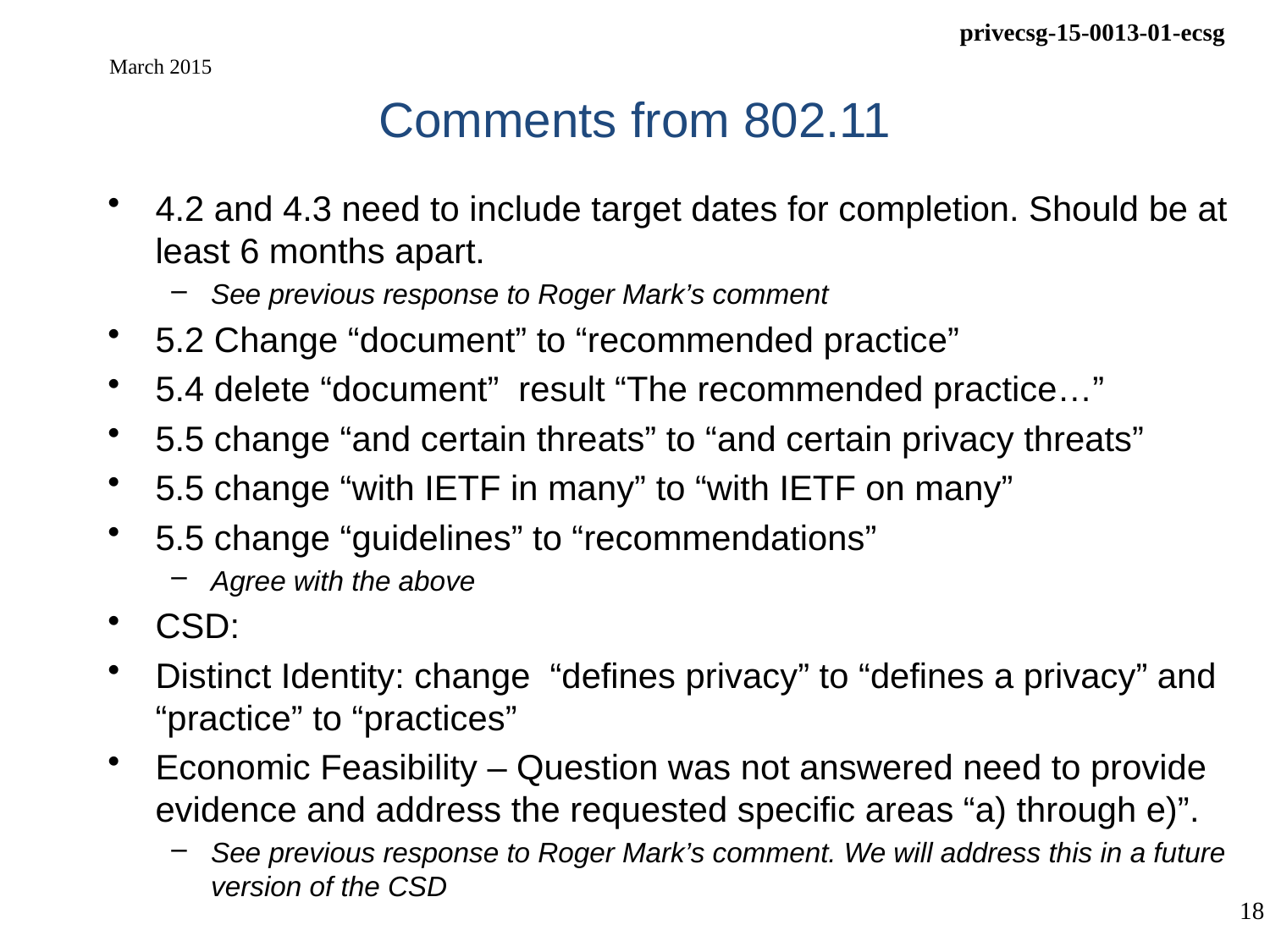

# Comments from 802.11
March 2015
4.2 and 4.3 need to include target dates for completion. Should be at least 6 months apart.
See previous response to Roger Mark’s comment
5.2 Change “document” to “recommended practice”
5.4 delete “document”  result “The recommended practice…”
5.5 change “and certain threats” to “and certain privacy threats”
5.5 change “with IETF in many” to “with IETF on many”
5.5 change “guidelines” to “recommendations”
Agree with the above
CSD:
Distinct Identity: change  “defines privacy” to “defines a privacy” and “practice” to “practices”
Economic Feasibility – Question was not answered need to provide evidence and address the requested specific areas “a) through e)”.
See previous response to Roger Mark’s comment. We will address this in a future version of the CSD